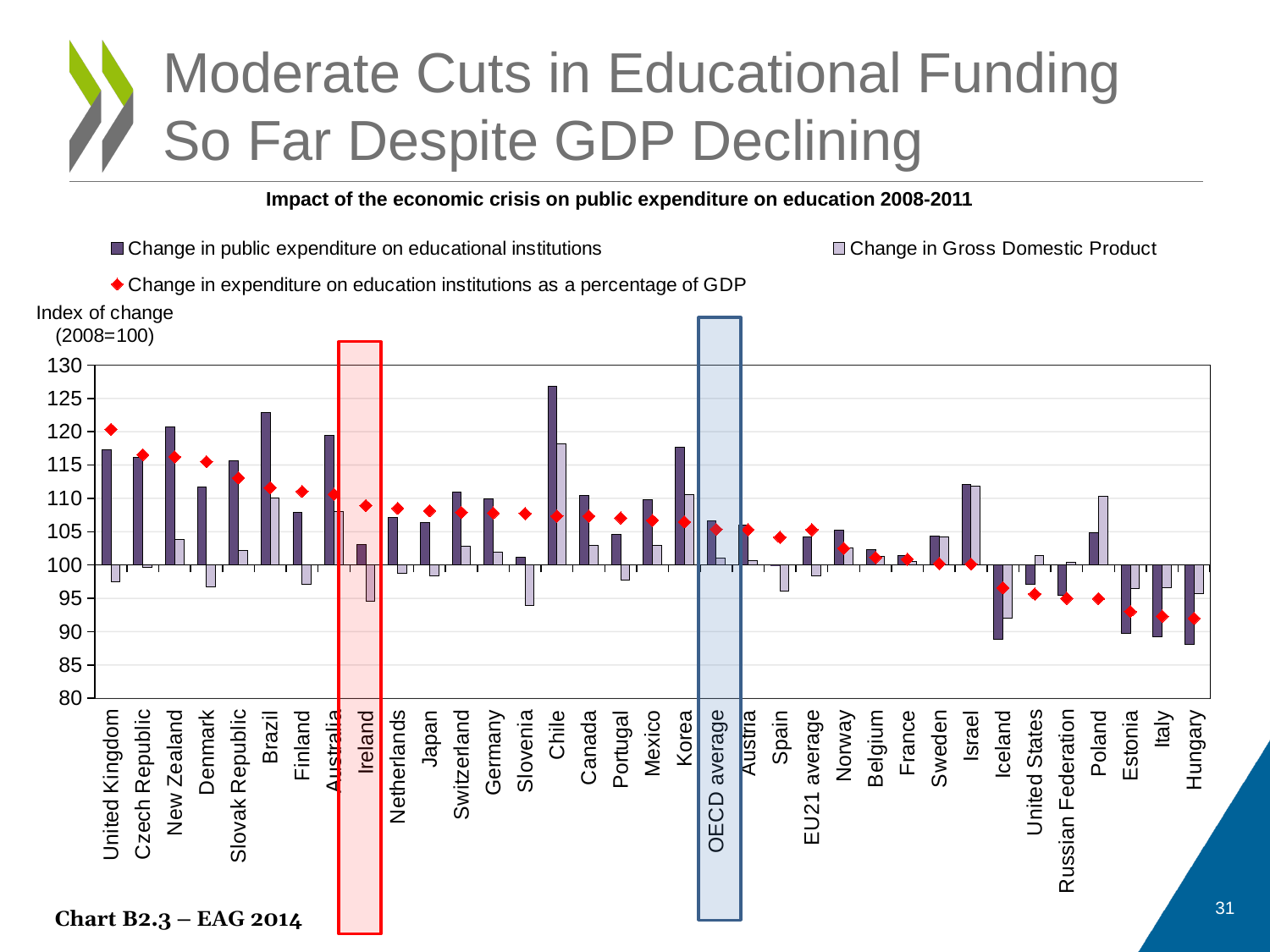

# Moderate Cuts in Educational Funding So Far Despite GDP Declining
Impact of the economic crisis on public expenditure on education 2008-2011

### Chart

| Category | Change in public expenditure on educational institutions | Change in Gross Domestic Product | Change in expenditure on education institutions as a percentage of GDP |
|---|---|---|---|
| United Kingdom | 117.3346955818082 | 97.48119353631938 | 120.36649462861966 |
| Czech Republic | 116.12141144971905 | 99.63247300216489 | 116.54976329574383 |
| New Zealand | 120.73416058120195 | 103.87571562174566 | 116.22943809200298 |
| Denmark | 111.65869433845431 | 96.66262515491245 | 115.51382363091115 |
| Slovak Republic | 115.60017779291181 | 102.23439619436878 | 113.0736641444352 |
| Brazil | 122.88974741293498 | 110.10935932105373 | 111.60699523699576 |
| Finland | 107.8409889037467 | 97.1154486378401 | 111.04411338911068 |
| Australia | 119.47047260698098 | 108.01352037628382 | 110.60696123113559 |
| Ireland | 103.08054858466028 | 94.62822649137853 | 108.93213622053018 |
| Netherlands | 107.13996170417106 | 98.73479592861273 | 108.51287096560714 |
| Japan | 106.32148037109934 | 98.30883320902079 | 108.15048546557595 |
| Switzerland | 110.89057708150432 | 102.77043602679078 | 107.901242194396 |
| Germany | 109.9093301182759 | 101.94917892610198 | 107.80796007974115 |
| Slovenia | 101.13262975845711 | 93.87513064654328 | 107.73101359426025 |
| Chile | 126.85099294749087 | 118.17428208530661 | 107.34230046425904 |
| Canada | 110.43408296134533 | 102.89149843005973 | 107.33061977556159 |
| Portugal | 104.6410884682747 | 97.73566552422852 | 107.06540739965017 |
| Mexico | 109.78412199698859 | 102.89080033579548 | 106.69964820829074 |
| Korea | 117.7290030436497 | 110.5819913376026 | 106.4630882656359 |
| OECD average | 106.63839128747068 | 101.03038251089659 | 105.36174800325828 |
| Austria | 106.00026835023591 | 100.65494599256543 | 105.31054118102185 |
| Spain | 100.01428308435158 | 96.02279672692124 | 104.15681118805746 |
| EU21 average | 104.2335013217168 | 98.40798294678646 | 105.29448779984894 |
| Norway | 105.16473815757209 | 102.5883841844245 | 102.51135057212329 |
| Belgium | 102.36663637350996 | 101.22482795417677 | 101.1279924524545 |
| France | 101.39718817733049 | 100.5248774195238 | 100.86775610197091 |
| Sweden | 104.38685280191791 | 104.16599142506807 | 100.21202829621096 |
| Israel | 112.03831212691296 | 111.87613825706204 | 100.14495840880589 |
| Iceland | 88.87562763546185 | 92.0078775065286 | 96.59567207074798 |
| United States | 97.06003528876369 | 101.48142345484102 | 95.64315515534246 |
| Russian Federation | 95.44738962166164 | 100.46506481803922 | 95.00555222308817 |
| Poland | 104.79352057116219 | 110.34143998593414 | 94.9720436714627 |
| Estonia | 89.78886088827554 | 96.52916674727626 | 93.01733757150565 |
| Italy | 89.18447365167977 | 96.59747218833293 | 92.32588765656281 |
| Hungary | 88.04491451367643 | 95.69306531562381 | 92.0076227292735 |

31
Chart B2.3 – EAG 2014